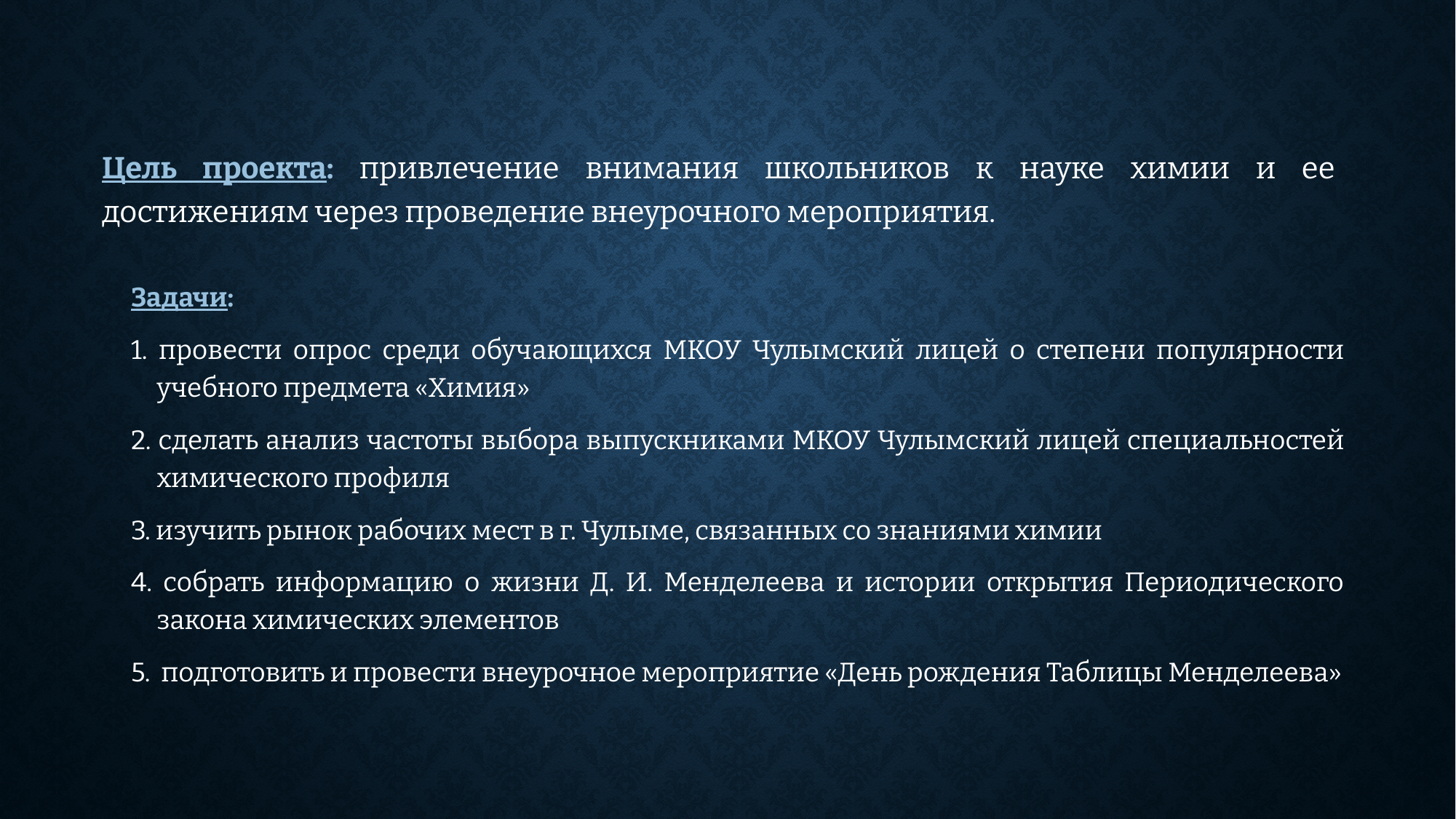

Цель проекта: привлечение внимания школьников к науке химии и ее достижениям через проведение внеурочного мероприятия.

Задачи:
1. провести опрос среди обучающихся МКОУ Чулымский лицей о степени популярности учебного предмета «Химия»
2. сделать анализ частоты выбора выпускниками МКОУ Чулымский лицей специальностей химического профиля
3. изучить рынок рабочих мест в г. Чулыме, связанных со знаниями химии
4. собрать информацию о жизни Д. И. Менделеева и истории открытия Периодического закона химических элементов
5.  подготовить и провести внеурочное мероприятие «День рождения Таблицы Менделеева»